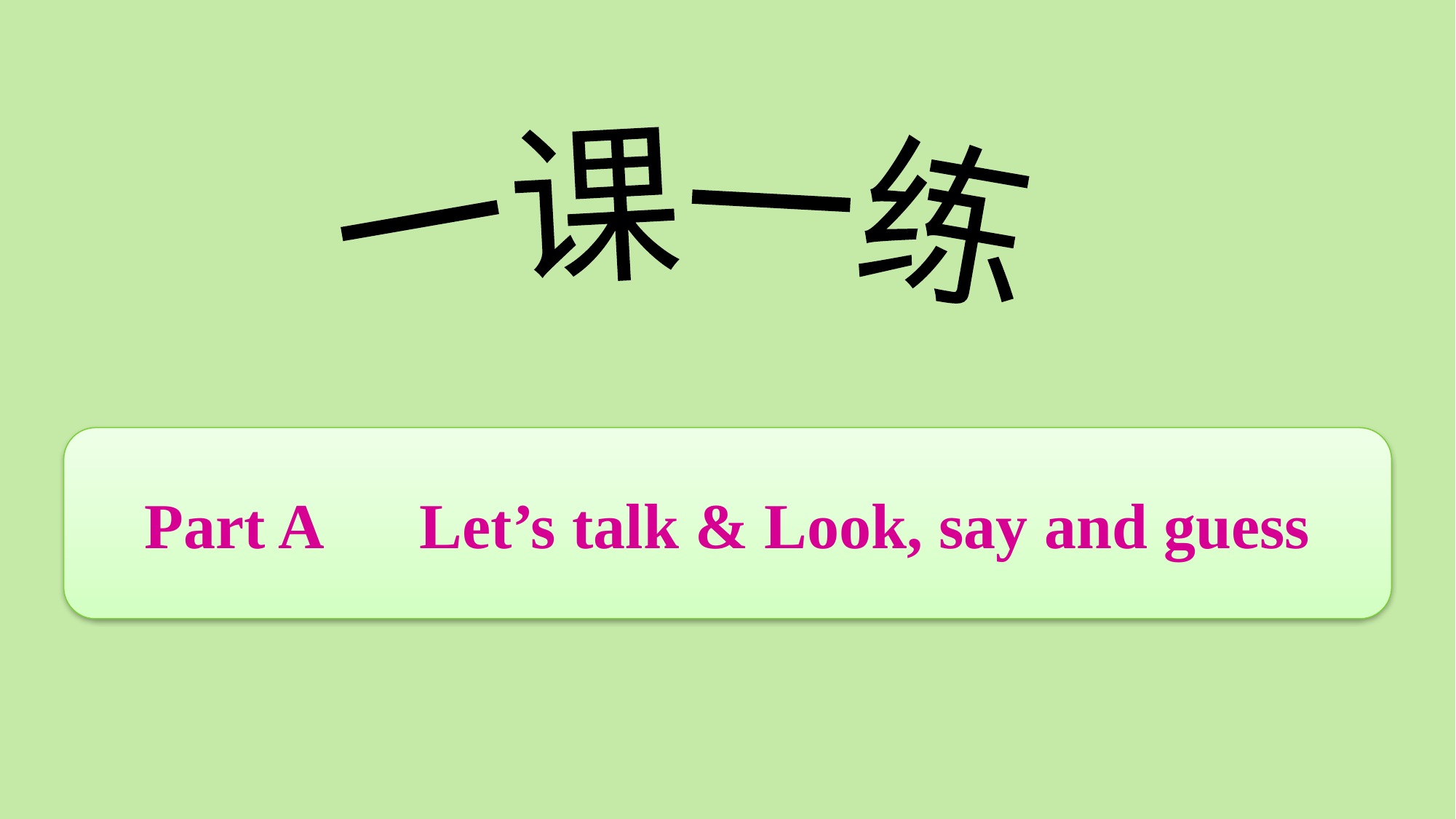

Part A　Let’s talk & Look, say and guess